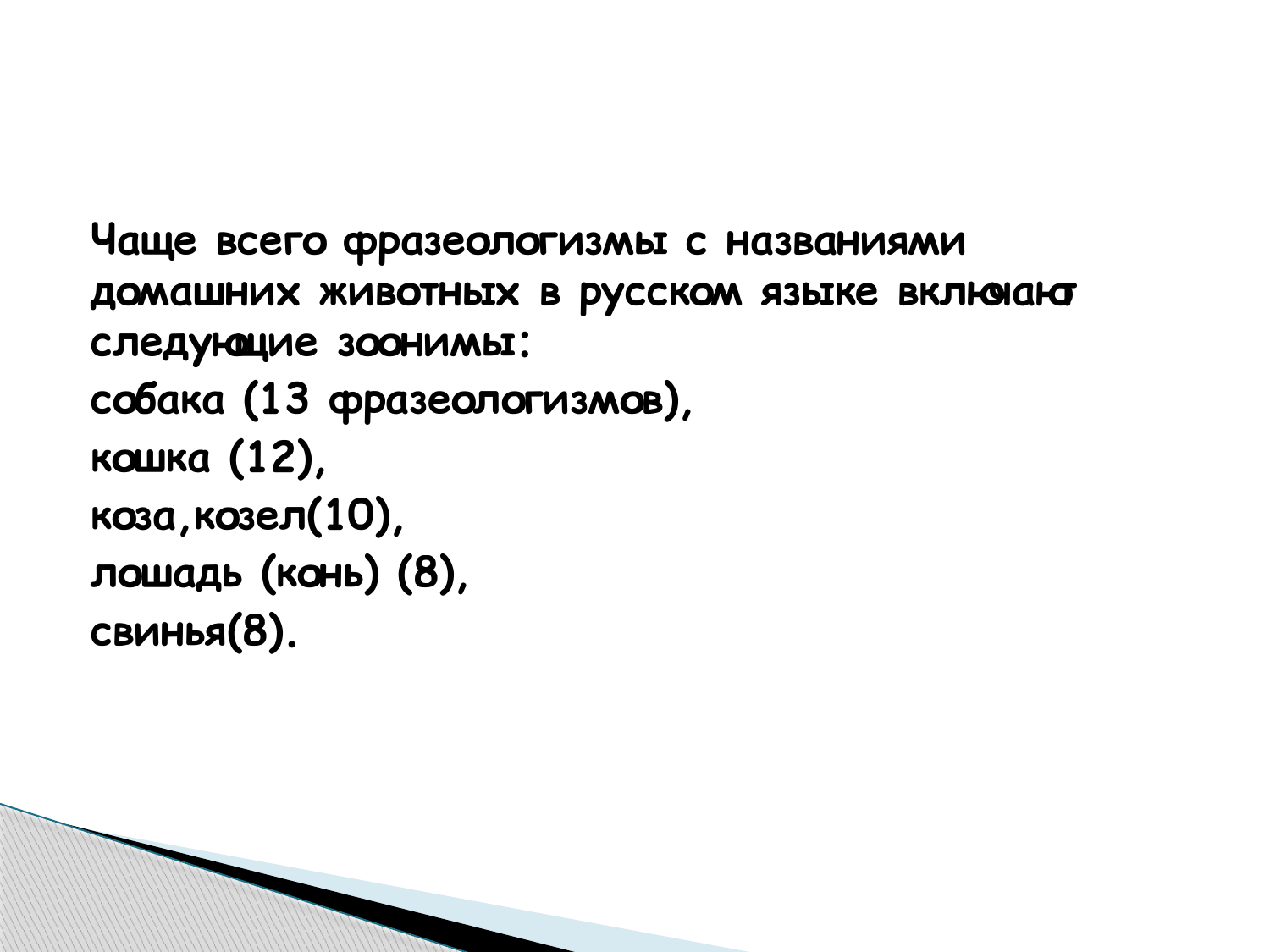

#
Чаще всего фразеологизмы с названиями домашних животных в русском языке включают следующие зоонимы:
собака (13 фразеологизмов),
кошка (12),
коза,козел(10),
лошадь (конь) (8),
свинья(8).